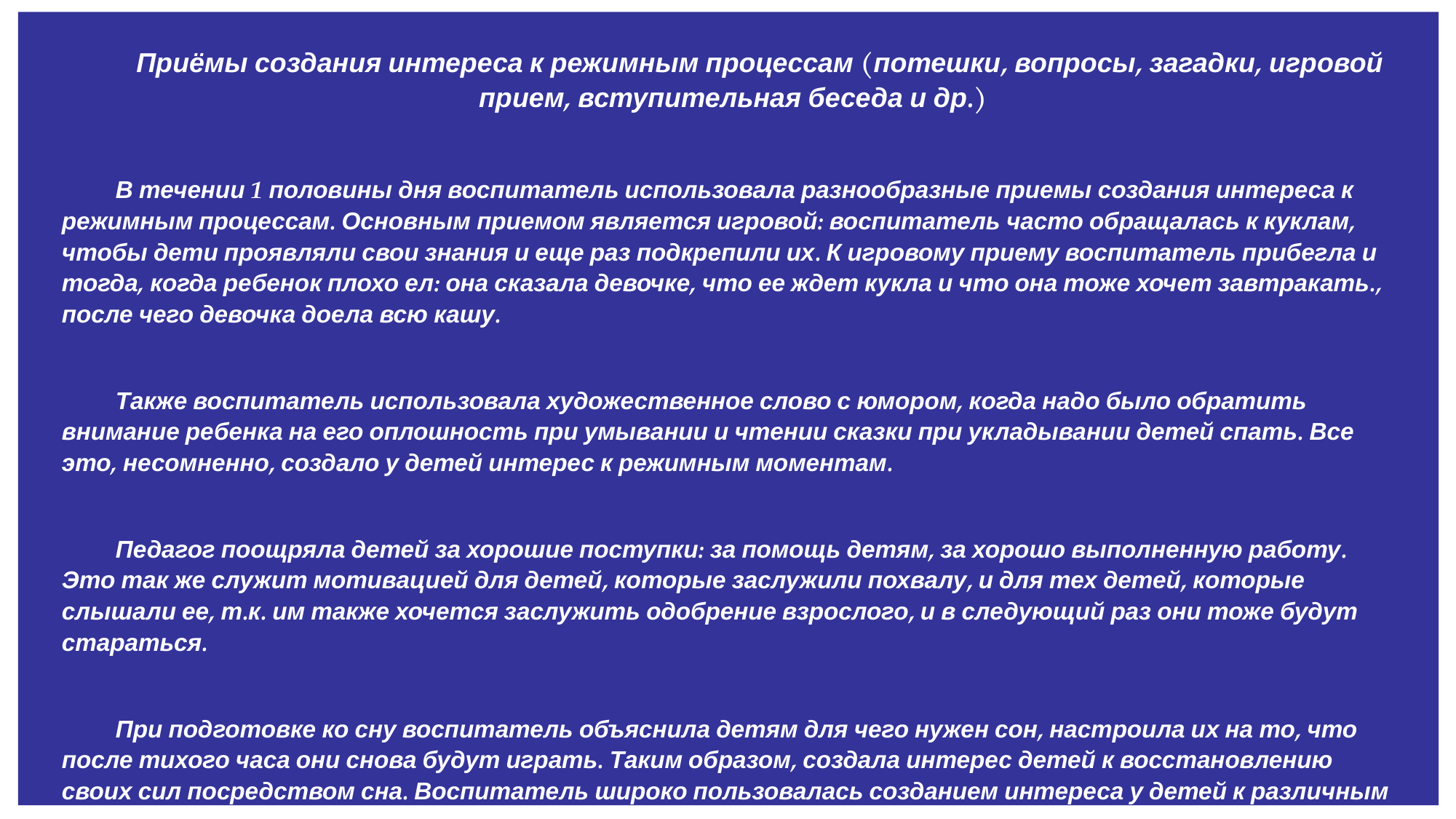

Приёмы создания интереса к режимным процессам (потешки, вопросы, загадки, игровой прием, вступительная беседа и др.)

В течении 1 половины дня воспитатель использовала разнообразные приемы создания интереса к режимным процессам. Основным приемом является игровой: воспитатель часто обращалась к куклам, чтобы дети проявляли свои знания и еще раз подкрепили их. К игровому приему воспитатель прибегла и тогда, когда ребенок плохо ел: она сказала девочке, что ее ждет кукла и что она тоже хочет завтракать., после чего девочка доела всю кашу.

Также воспитатель использовала художественное слово с юмором, когда надо было обратить внимание ребенка на его оплошность при умывании и чтении сказки при укладывании детей спать. Все это, несомненно, создало у детей интерес к режимным моментам.

Педагог поощряла детей за хорошие поступки: за помощь детям, за хорошо выполненную работу. Это так же служит мотивацией для детей, которые заслужили похвалу, и для тех детей, которые слышали ее, т.к. им также хочется заслужить одобрение взрослого, и в следующий раз они тоже будут стараться.

При подготовке ко сну воспитатель объяснила детям для чего нужен сон, настроила их на то, что после тихого часа они снова будут играть. Таким образом, создала интерес детей к восстановлению своих сил посредством сна. Воспитатель широко пользовалась созданием интереса у детей к различным процессам, чтобы достичь выполнения поставленных задач.